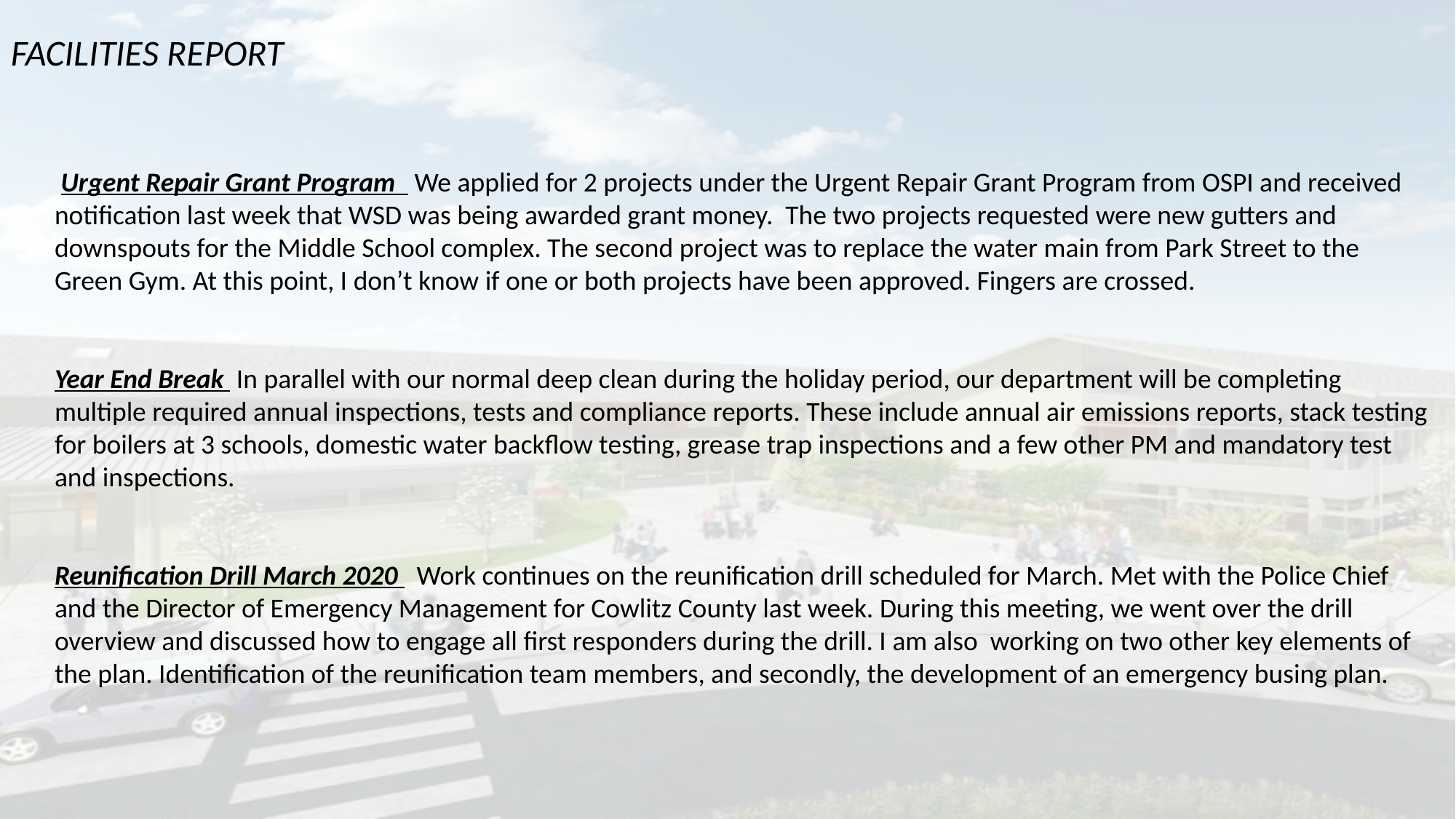

FACILITIES REPORT

 Urgent Repair Grant Program   We applied for 2 projects under the Urgent Repair Grant Program from OSPI and received notification last week that WSD was being awarded grant money.  The two projects requested were new gutters and downspouts for the Middle School complex. The second project was to replace the water main from Park Street to the  Green Gym. At this point, I don’t know if one or both projects have been approved. Fingers are crossed.

Year End Break  In parallel with our normal deep clean during the holiday period, our department will be completing multiple required annual inspections, tests and compliance reports. These include annual air emissions reports, stack testing for boilers at 3 schools, domestic water backflow testing, grease trap inspections and a few other PM and mandatory test and inspections.

Reunification Drill March 2020   Work continues on the reunification drill scheduled for March. Met with the Police Chief and the Director of Emergency Management for Cowlitz County last week. During this meeting, we went over the drill overview and discussed how to engage all first responders during the drill. I am also  working on two other key elements of the plan. Identification of the reunification team members, and secondly, the development of an emergency busing plan.